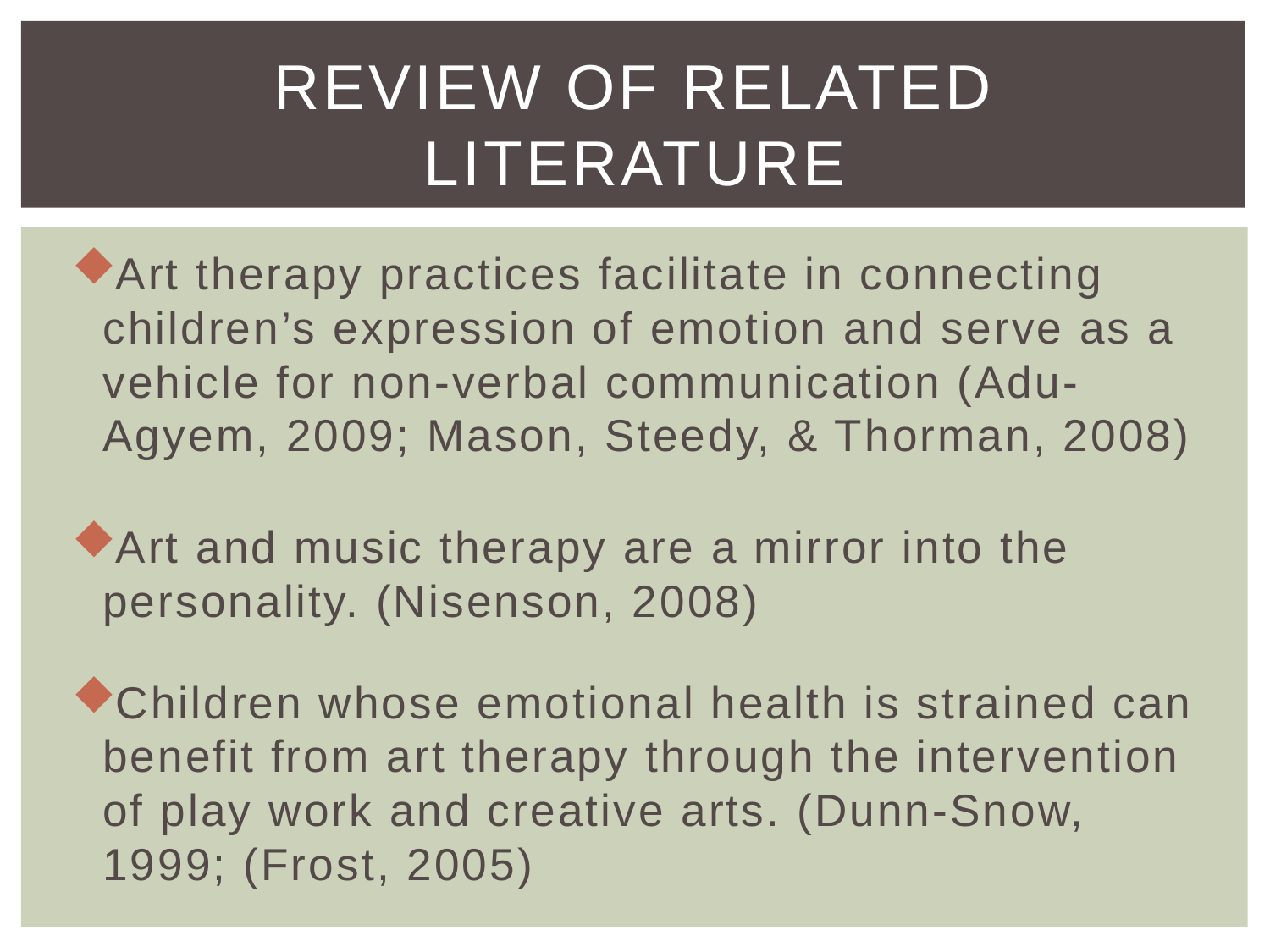

# Review of related literature
Art therapy practices facilitate in connecting children’s expression of emotion and serve as a vehicle for non-verbal communication (Adu-Agyem, 2009; Mason, Steedy, & Thorman, 2008)

Art and music therapy are a mirror into the personality. (Nisenson, 2008)

Children whose emotional health is strained can benefit from art therapy through the intervention of play work and creative arts. (Dunn-Snow, 1999; (Frost, 2005)